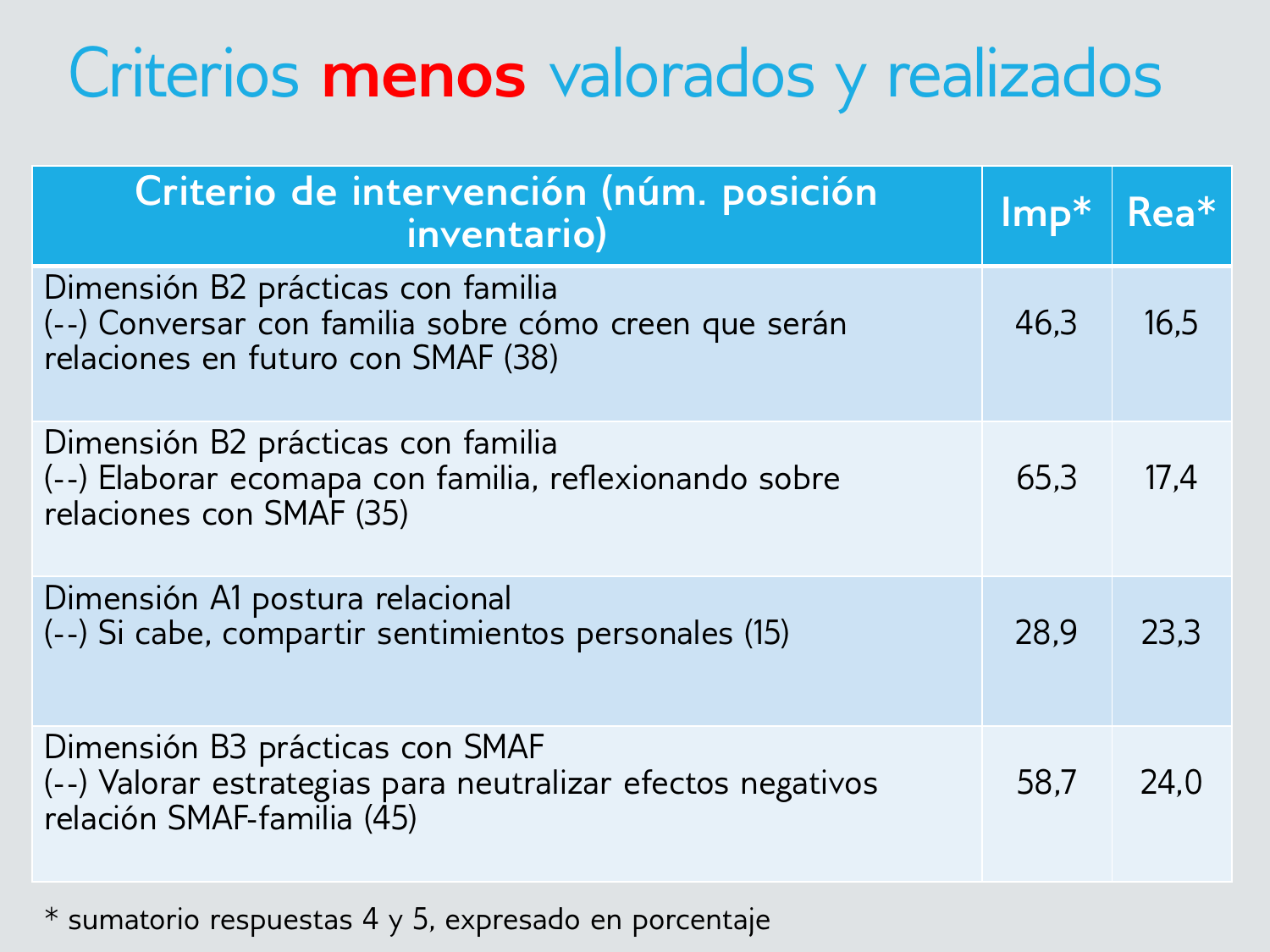

Criterios menos valorados y realizados
| Criterio de intervención (núm. posición inventario) | Imp\* | Rea\* |
| --- | --- | --- |
| Dimensión B2 prácticas con familia (--) Conversar con familia sobre cómo creen que serán relaciones en futuro con SMAF (38) | 46,3 | 16,5 |
| Dimensión B2 prácticas con familia (--) Elaborar ecomapa con familia, reflexionando sobre relaciones con SMAF (35) | 65,3 | 17,4 |
| Dimensión A1 postura relacional (--) Si cabe, compartir sentimientos personales (15) | 28,9 | 23,3 |
| Dimensión B3 prácticas con SMAF (--) Valorar estrategias para neutralizar efectos negativos relación SMAF-familia (45) | 58,7 | 24,0 |

* sumatorio respuestas 4 y 5, expresado en porcentaje